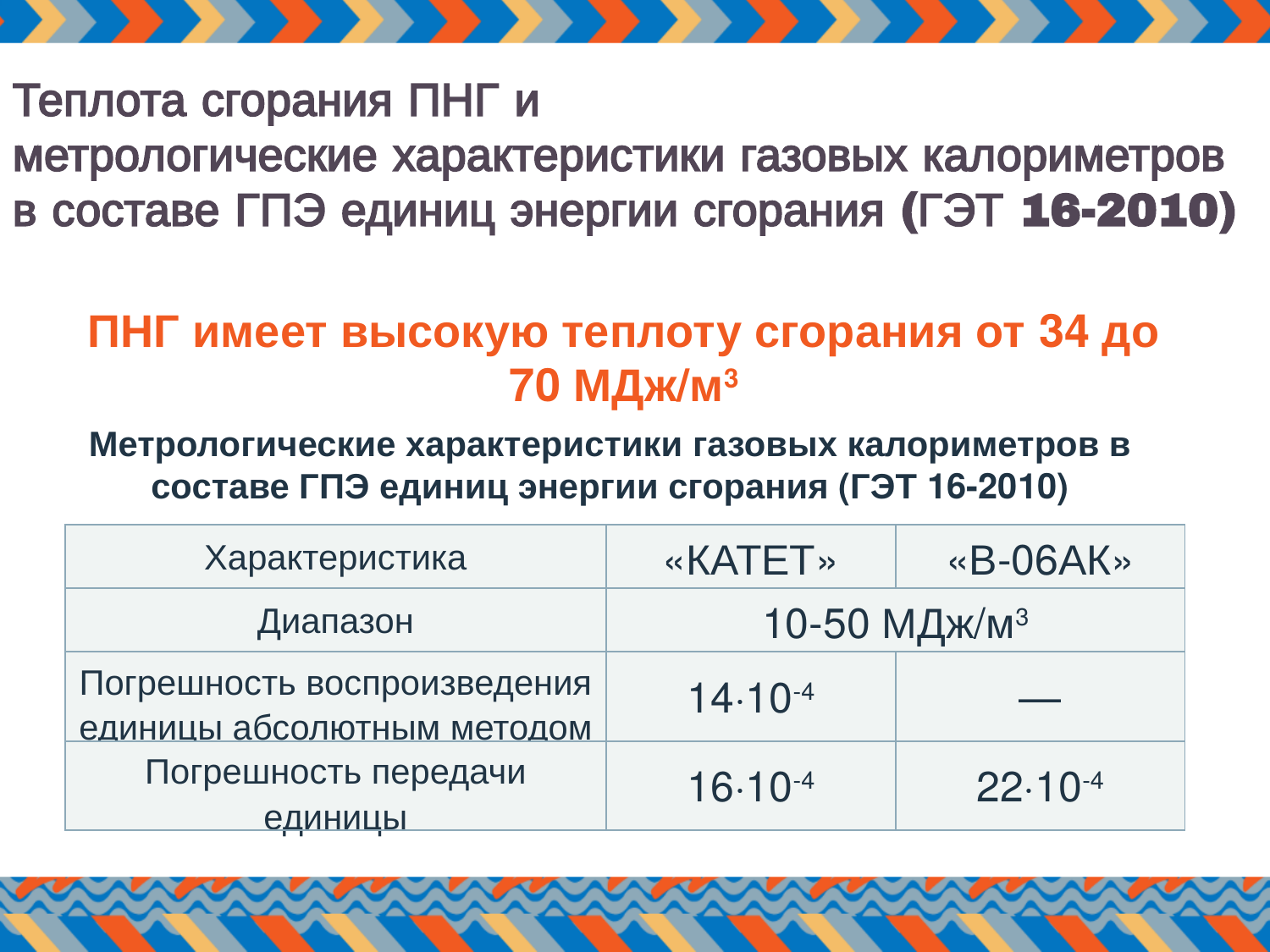

Теплота сгорания ПНГ и
метрологические характеристики газовых калориметров в составе ГПЭ единиц энергии сгорания (ГЭТ 16-2010)
ПНГ имеет высокую теплоту сгорания от 34 до 70 МДж/м3
Метрологические характеристики газовых калориметров в составе ГПЭ единиц энергии сгорания (ГЭТ 16-2010)
| Характеристика | «КАТЕТ» | «В-06АК» |
| --- | --- | --- |
| Диапазон | 10-50 МДж/м3 |  |
| Погрешность воспроизведения единицы абсолютным методом | 14·10-4 | — |
| Погрешность передачи единицы | 16·10-4 | 22·10-4 |